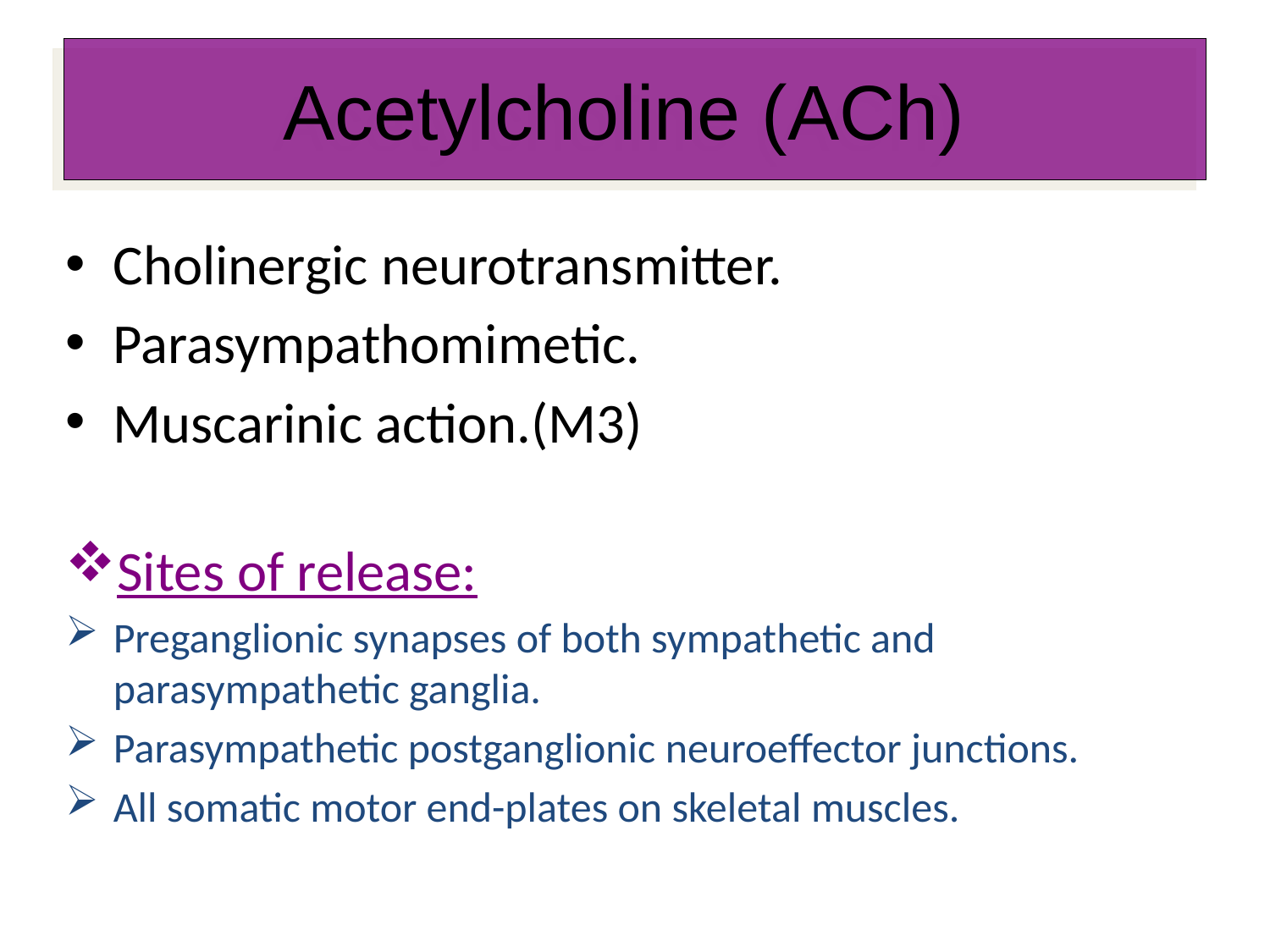

# Acetylcholine (ACh)
Cholinergic neurotransmitter.
Parasympathomimetic.
Muscarinic action.(M3)

Sites of release:
Preganglionic synapses of both sympathetic and parasympathetic ganglia.
Parasympathetic postganglionic neuroeffector junctions.
All somatic motor end-plates on skeletal muscles.